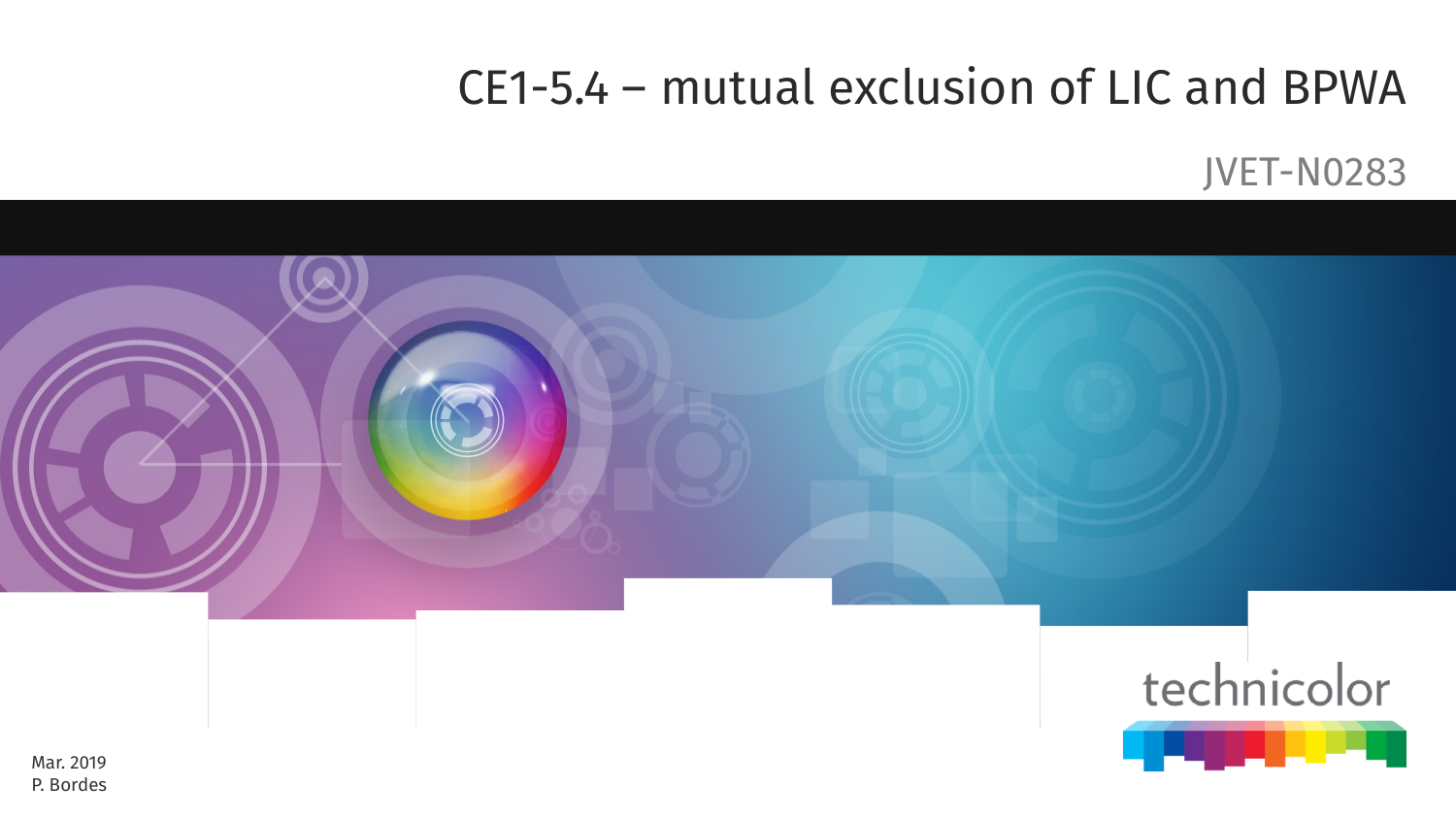

# CE1-5.4 – mutual exclusion of LIC and BPWA
JVET-N0283
Mar. 2019
P. Bordes